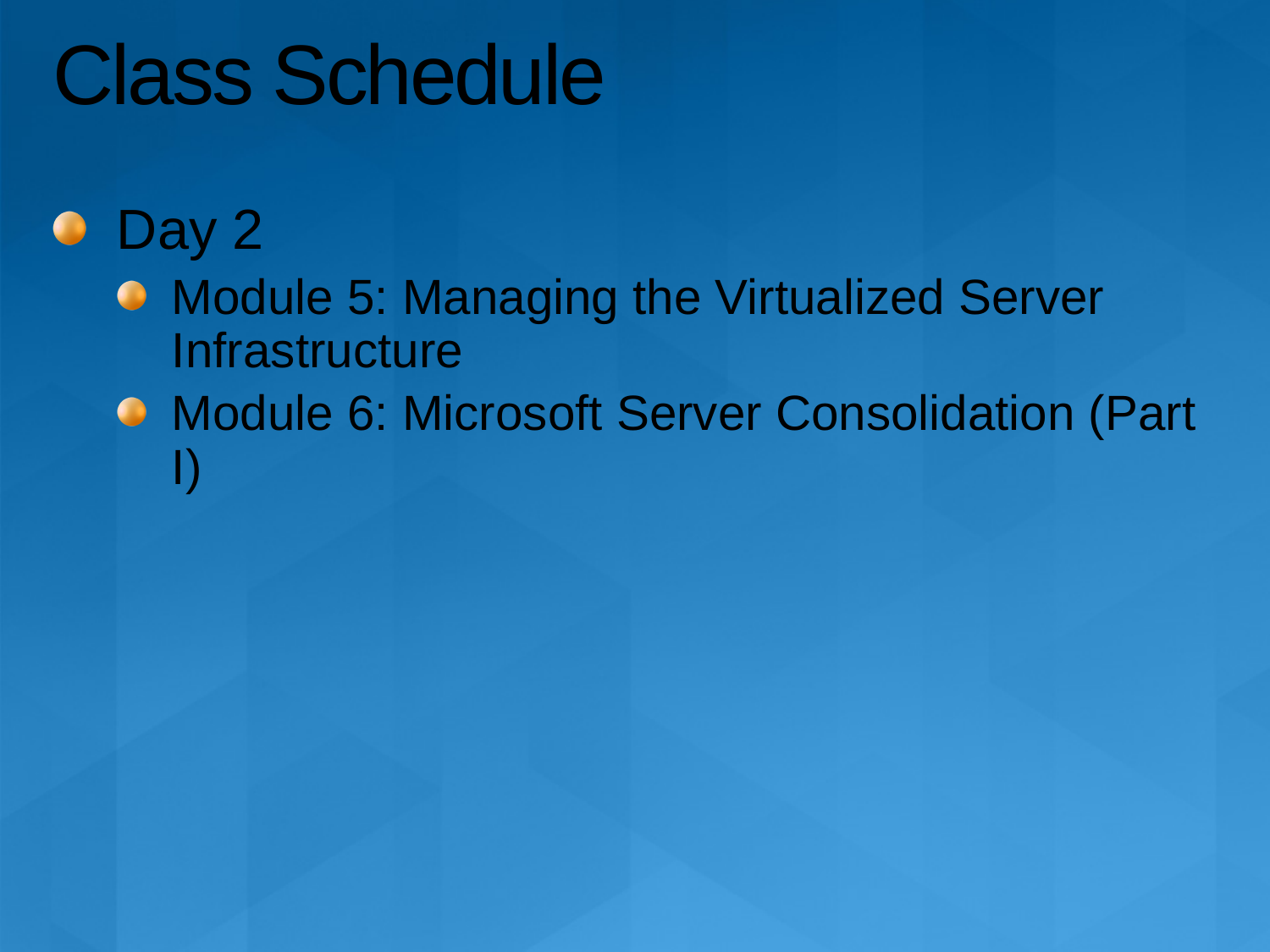

# Class Schedule
Day 2
Module 5: Managing the Virtualized Server Infrastructure
Module 6: Microsoft Server Consolidation (Part I)